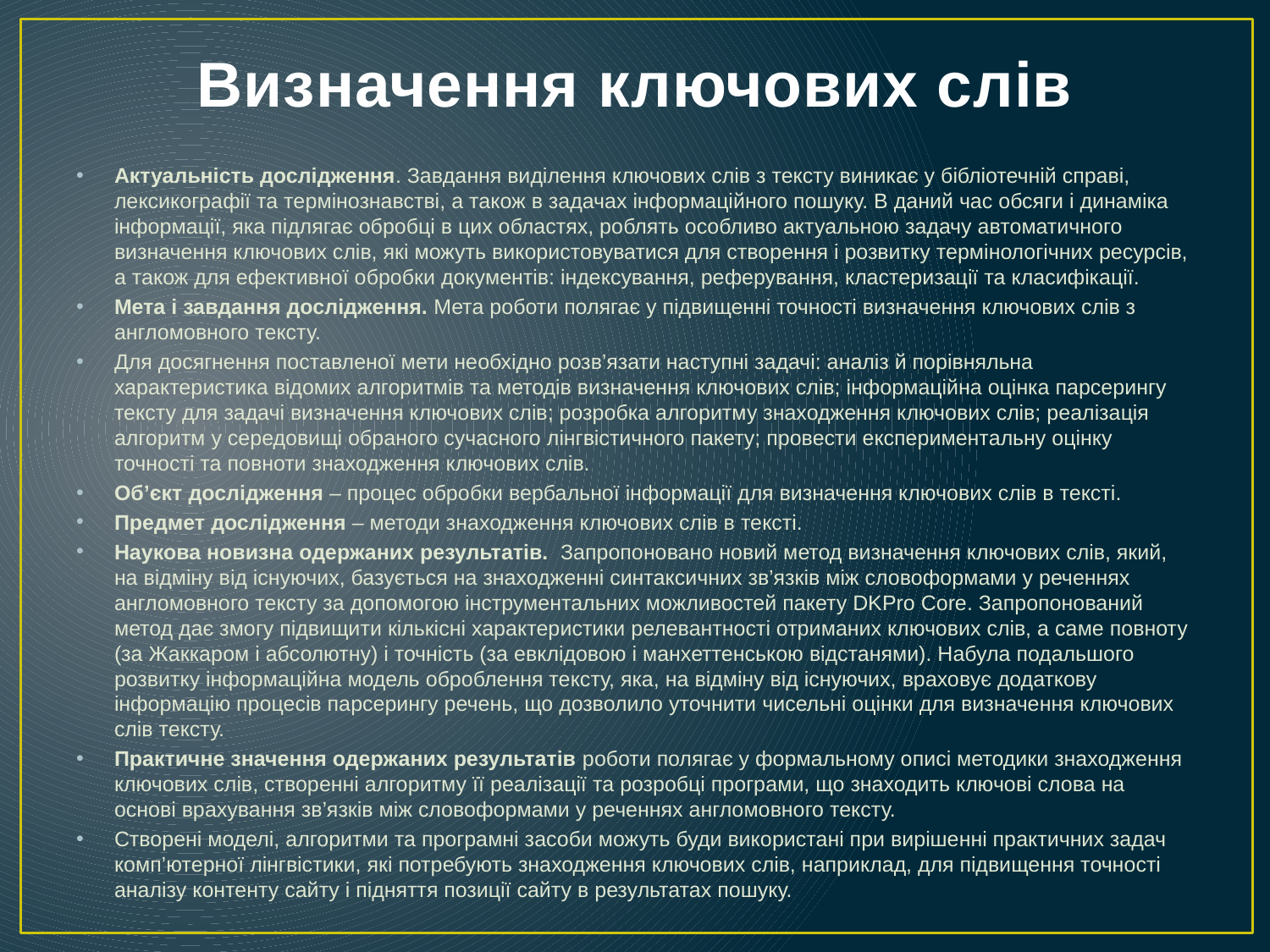

# Визначення ключових слів
Актуальність дослідження. Завдання виділення ключових слів з тексту виникає у бібліотечній справі, лексикографії та термінознавстві, а також в задачах інформаційного пошуку. В даний час обсяги і динаміка інформації, яка підлягає обробці в цих областях, роблять особливо актуальною задачу автоматичного визначення ключових слів, які можуть використовуватися для створення і розвитку термінологічних ресурсів, а також для ефективної обробки документів: індексування, реферування, кластеризації та класифікації.
Мета і завдання дослідження. Мета роботи полягає у підвищенні точності визначення ключових слів з англомовного тексту.
Для досягнення поставленої мети необхідно розв’язати наступні задачі: аналіз й порівняльна характеристика відомих алгоритмів та методів визначення ключових слів; інформаційна оцінка парсерингу тексту для задачі визначення ключових слів; розробка алгоритму знаходження ключових слів; реалізація алгоритм у середовищі обраного сучасного лінгвістичного пакету; провести експериментальну оцінку точності та повноти знаходження ключових слів.
Об’єкт дослідження ‒ процес обробки вербальної інформації для визначення ключових слів в тексті.
Предмет дослідження – методи знаходження ключових слів в тексті.
Наукова новизна одержаних результатів.  Запропоновано новий метод визначення ключових слів, який, на відміну від існуючих, базується на знаходженні синтаксичних зв’язків між словоформами у реченнях англомовного тексту за допомогою інструментальних можливостей пакету DKPro Core. Запропонований метод дає змогу підвищити кількісні характеристики релевантності отриманих ключових слів, а саме повноту (за Жаккаром і абсолютну) і точність (за евклідовою і манхеттенською відстанями). Набула подальшого розвитку інформаційна модель оброблення тексту, яка, на відміну від існуючих, враховує додаткову інформацію процесів парсерингу речень, що дозволило уточнити чисельні оцінки для визначення ключових слів тексту.
Практичне значення одержаних результатів роботи полягає у формальному описі методики знаходження ключових слів, створенні алгоритму її реалізації та розробці програми, що знаходить ключові слова на основі врахування зв’язків між словоформами у реченнях англомовного тексту.
Створені моделі, алгоритми та програмні засоби можуть буди використані при вирішенні практичних задач комп’ютерної лінгвістики, які потребують знаходження ключових слів, наприклад, для підвищення точності аналізу контенту сайту і підняття позиції сайту в результатах пошуку.